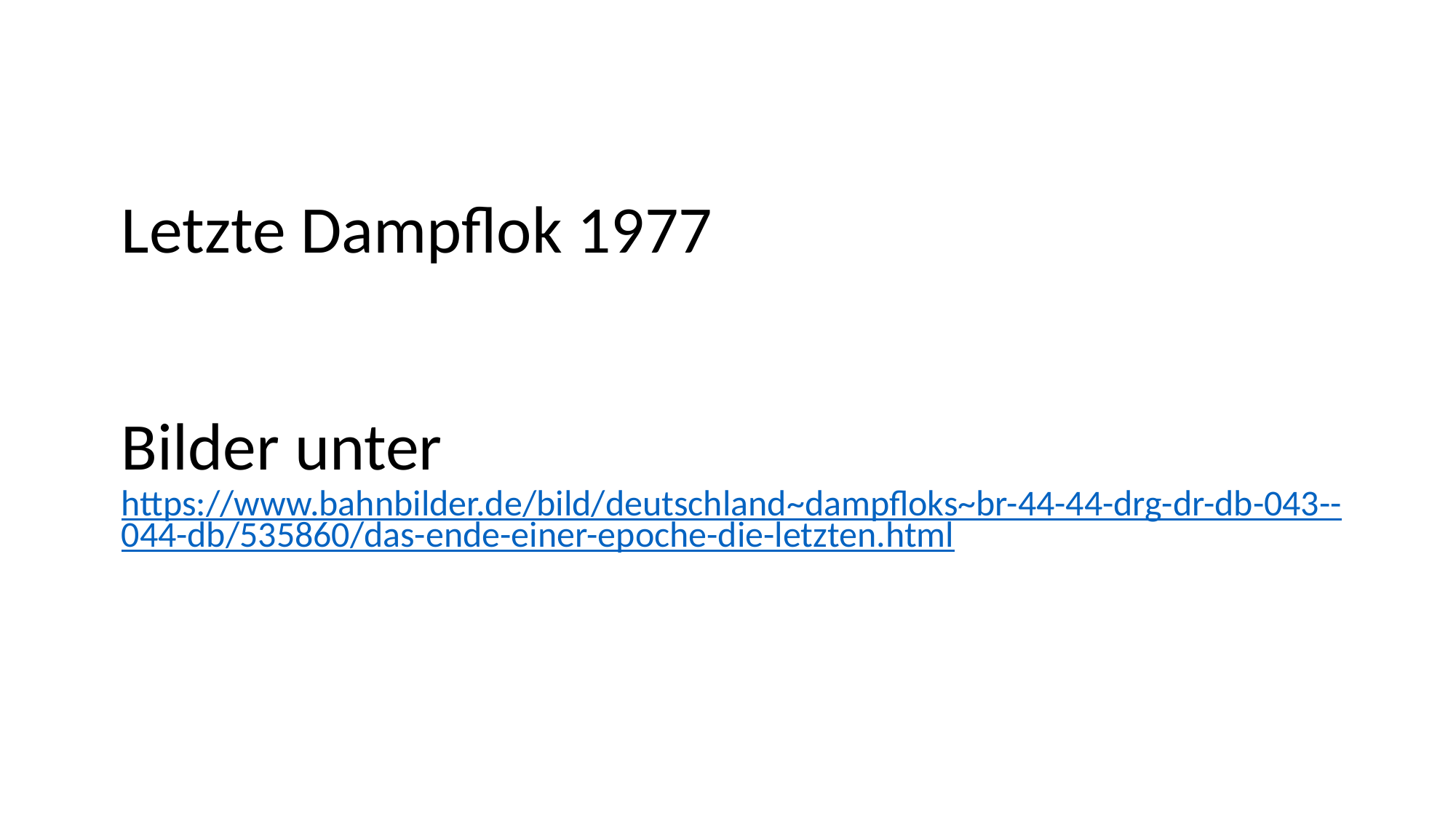

# Letzte Dampflok 1977 Bilder unter https://www.bahnbilder.de/bild/deutschland~dampfloks~br-44-44-drg-dr-db-043--044-db/535860/das-ende-einer-epoche-die-letzten.html